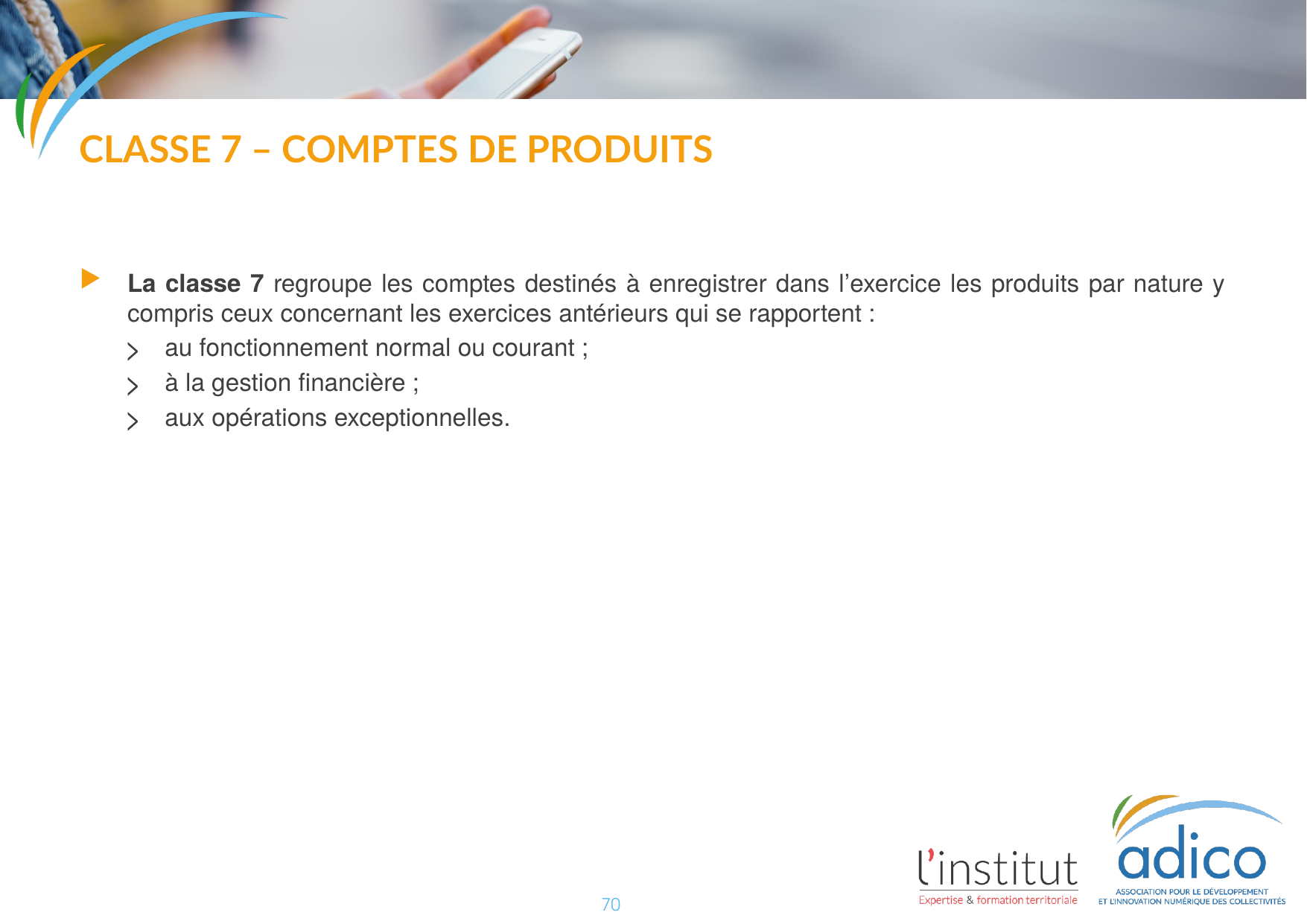

# Classe 7 – comptes de produits
La classe 7 regroupe les comptes destinés à enregistrer dans l’exercice les produits par nature y compris ceux concernant les exercices antérieurs qui se rapportent :
au fonctionnement normal ou courant ;
à la gestion financière ;
aux opérations exceptionnelles.